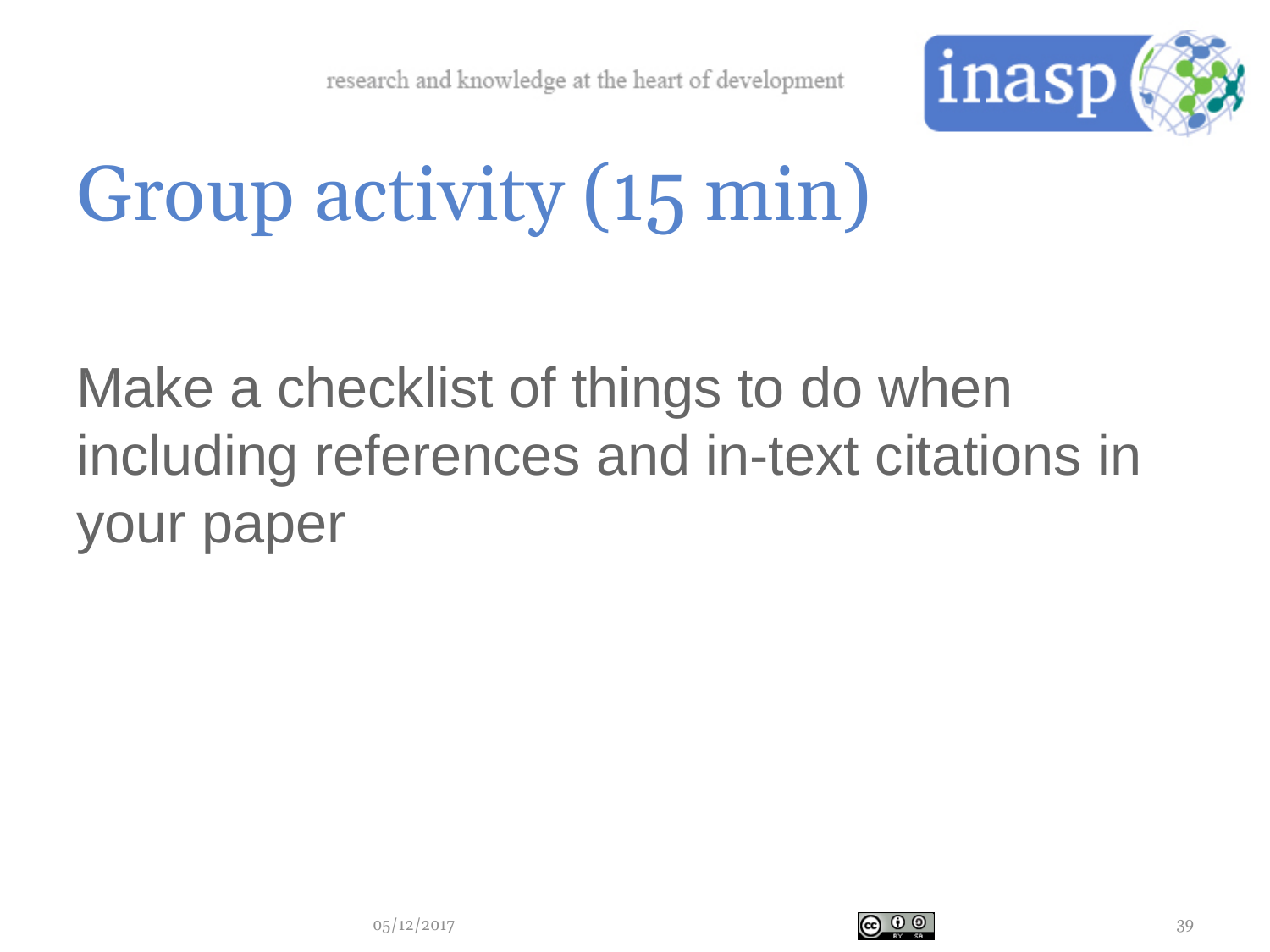

# Group activity (15 min)

Make a checklist of things to do when including references and in-text citations in your paper
05/12/2017

39